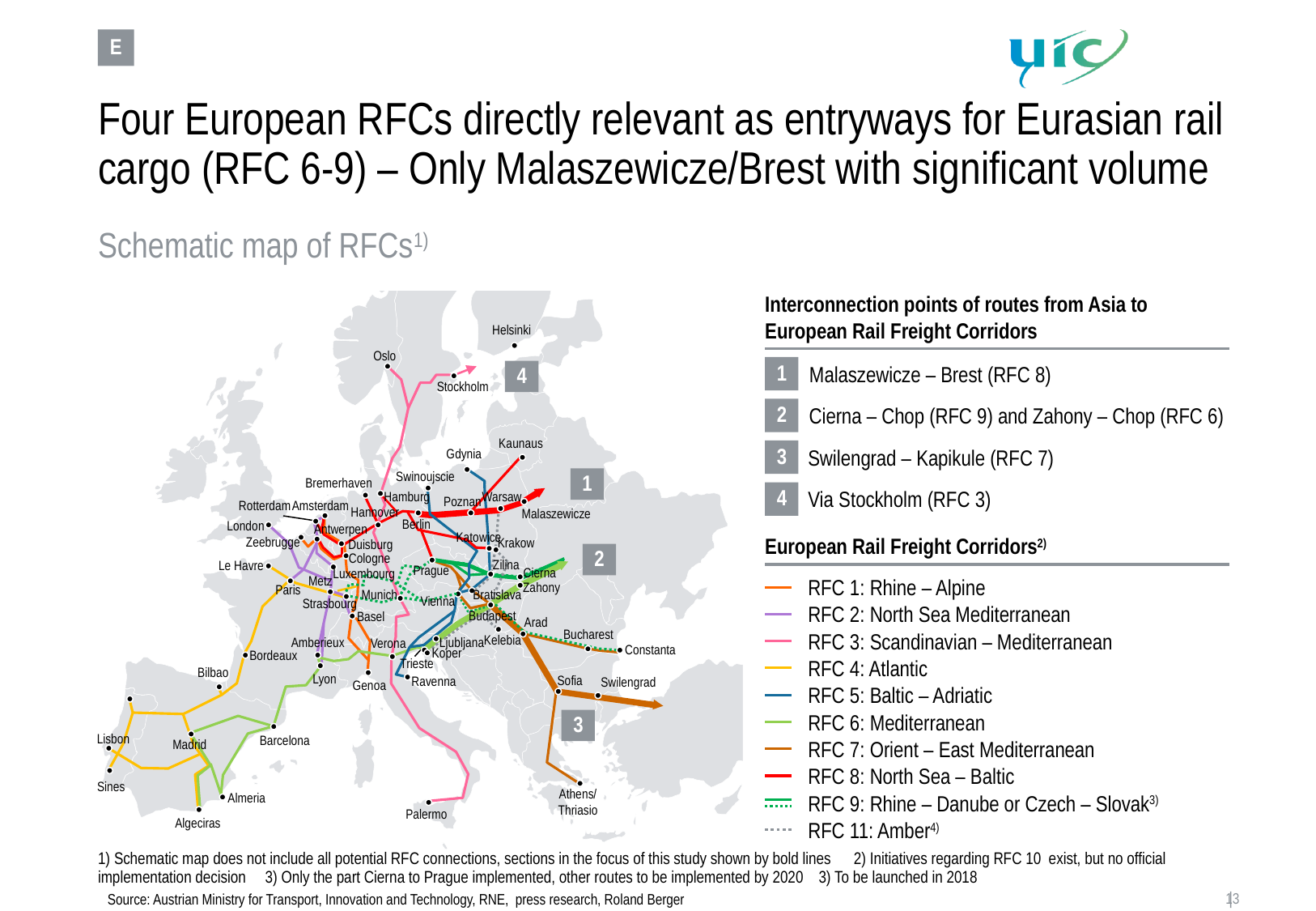

E
# Four European RFCs directly relevant as entryways for Eurasian rail cargo (RFC 6-9) – Only Malaszewicze/Brest with significant volume

Schematic map of RFCs1)

Interconnection points of routes from Asia to European Rail Freight Corridors
Helsinki

Oslo
1
Malaszewicze – Brest (RFC 8)
4

Stockholm
2
Cierna – Chop (RFC 9) and Zahony – Chop (RFC 6)

Kaunaus
3
Swilengrad – Kapikule (RFC 7)
Gdynia

Swinoujscie
1

Bremerhaven
4
Via Stockholm (RFC 3)

Hamburg

Warsaw

Poznan

Rotterdam
Amsterdam

Hannover
Malaszewicze

Berlin

London

Antwerpen

Katowice
European Rail Freight Corridors2)
Zeebrugge
Krakow

Duisburg

2

Cologne

Zilina

Le Havre

Prague

Cierna
Luxembourg

Metz

RFC 1: Rhine – Alpine

Zahony

Paris

Munich
Bratislava

Vienna

Strasbourg

RFC 2: North Sea Mediterranean

Budapest
Basel

Arad

Bucharest
RFC 3: Scandinavian – Mediterranean

Kelebia

Ljubljana
Amberieux
Verona

Constanta
Koper

Bordeaux

RFC 4: Atlantic
Trieste

Bilbao

Lyon
Sofia
Ravenna
Swilengrad

Genoa
RFC 5: Baltic – Adriatic

RFC 6: Mediterranean
3

Lisbon

Barcelona
RFC 7: Orient – East Mediterranean

Madrid

RFC 8: North Sea – Baltic

Sines

Athens/
Thriasio
Almeria
RFC 9: Rhine – Danube or Czech – Slovak3)

Palermo

Algeciras
RFC 11: Amber4)
1) Schematic map does not include all potential RFC connections, sections in the focus of this study shown by bold lines      2) Initiatives regarding RFC 10  exist, but no official implementation decision     3) Only the part Cierna to Prague implemented, other routes to be implemented by 2020    3) To be launched in 2018
Source: Austrian Ministry for Transport, Innovation and Technology, RNE,  press research, Roland Berger